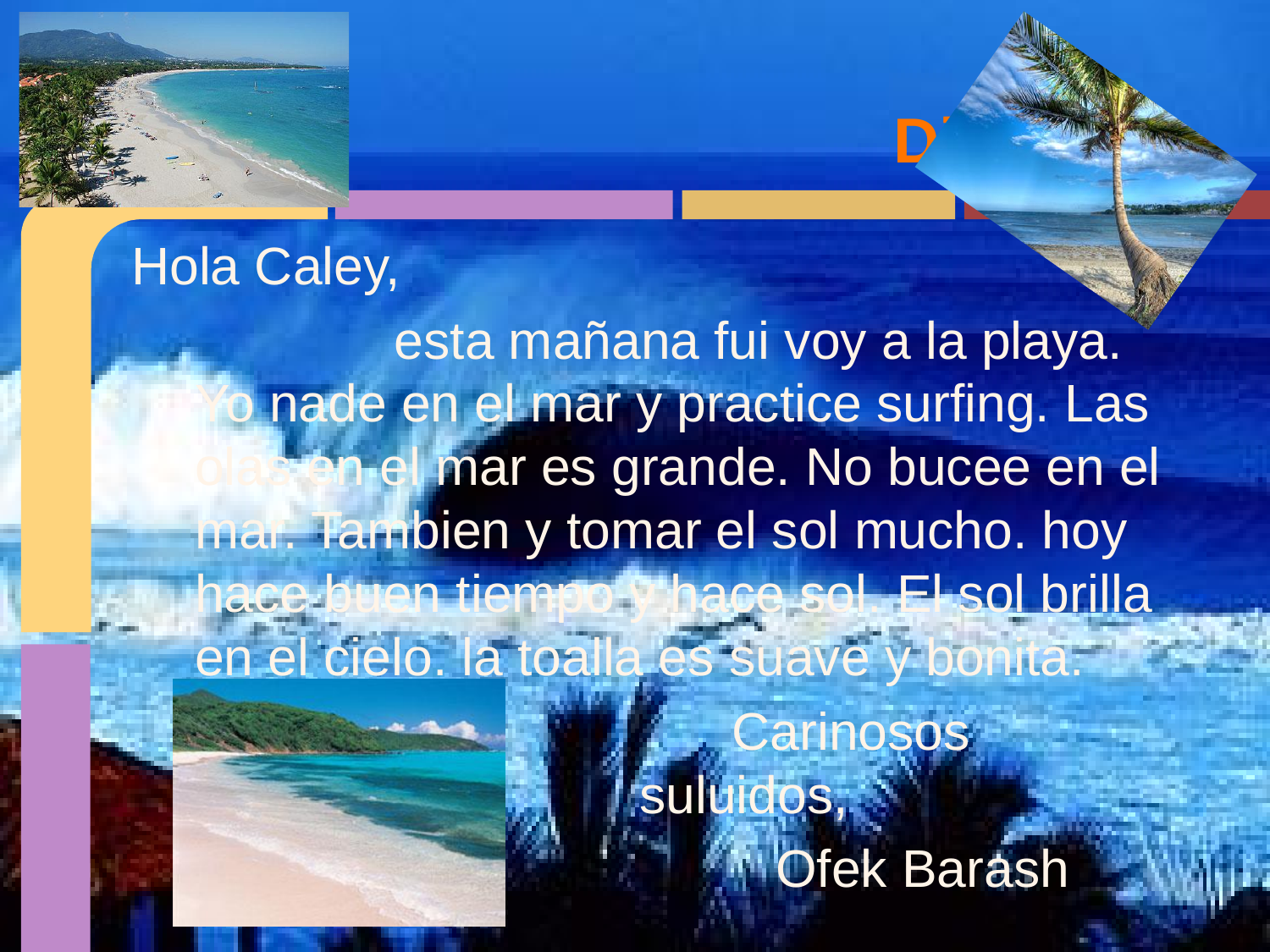

# Dia dose

Hola Caley,
                  esta mañana fui voy a la playa. Yo nade en el mar y practice surfing. Las olas en el mar es grande. No bucee en el mar. Tambien y tomar el sol mucho. hoy hace buen tiempo y hace sol. El sol brilla en el cielo. la toalla es suave y bonita.
  Carinosos suluidos,
     Ofek Barash